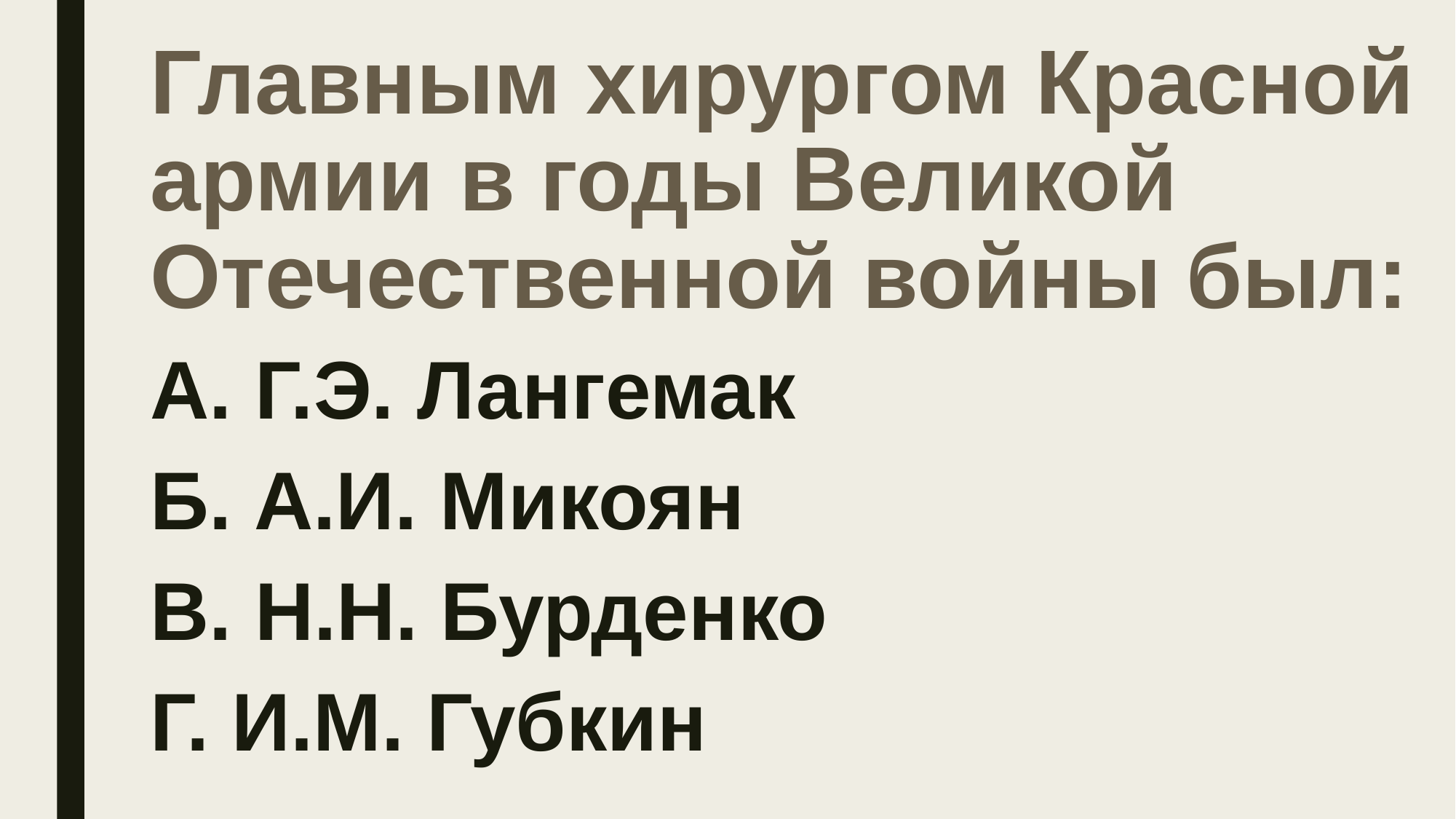

# Главным хирургом Красной армии в годы Великой Отечественной войны был:
А. Г.Э. Лангемак
Б. А.И. Микоян
В. Н.Н. Бурденко
Г. И.М. Губкин